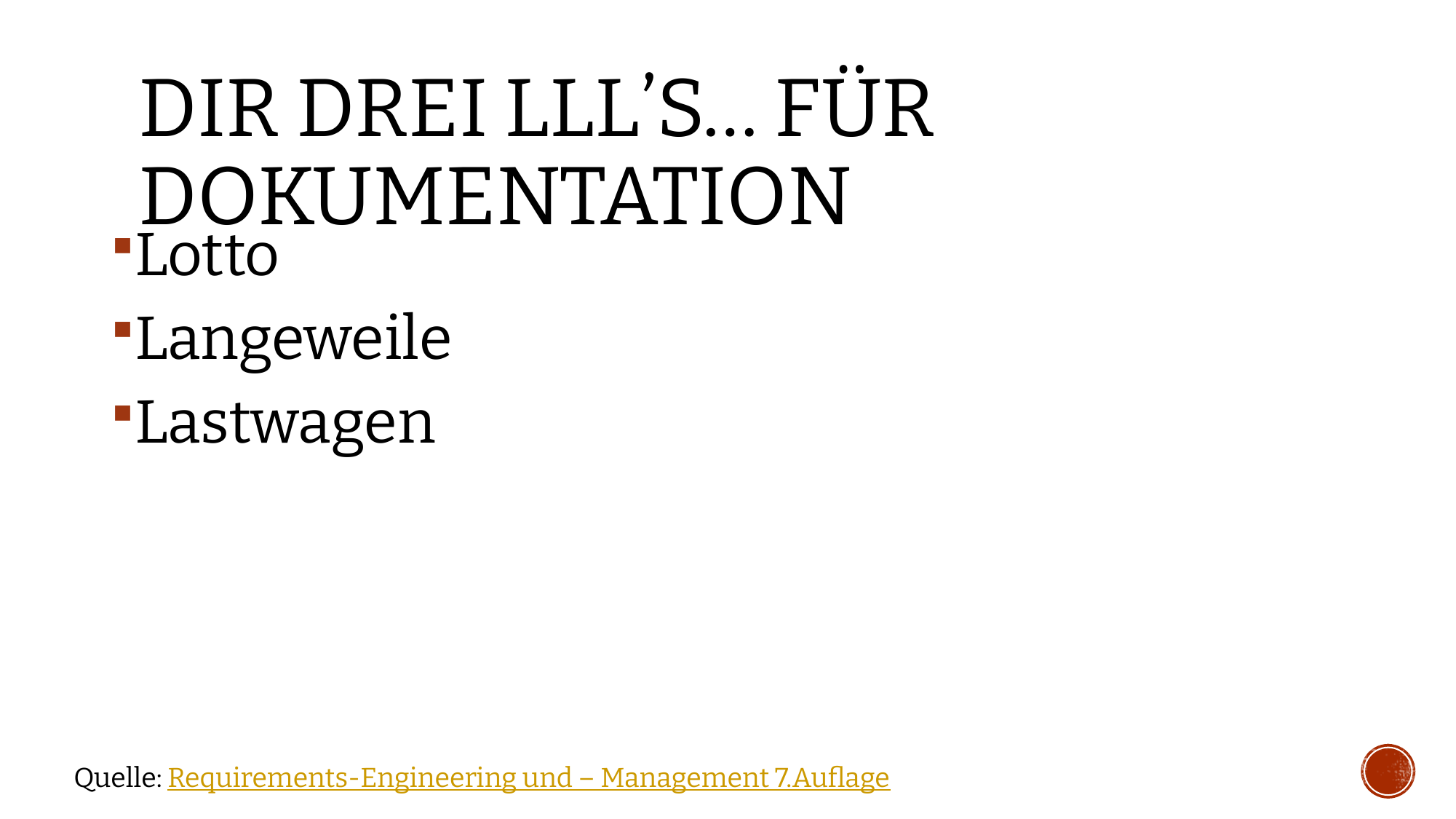

# Dir drei LLL’s… für Dokumentation
Lotto
Langeweile
Lastwagen
Quelle: Requirements-Engineering und – Management 7.Auflage